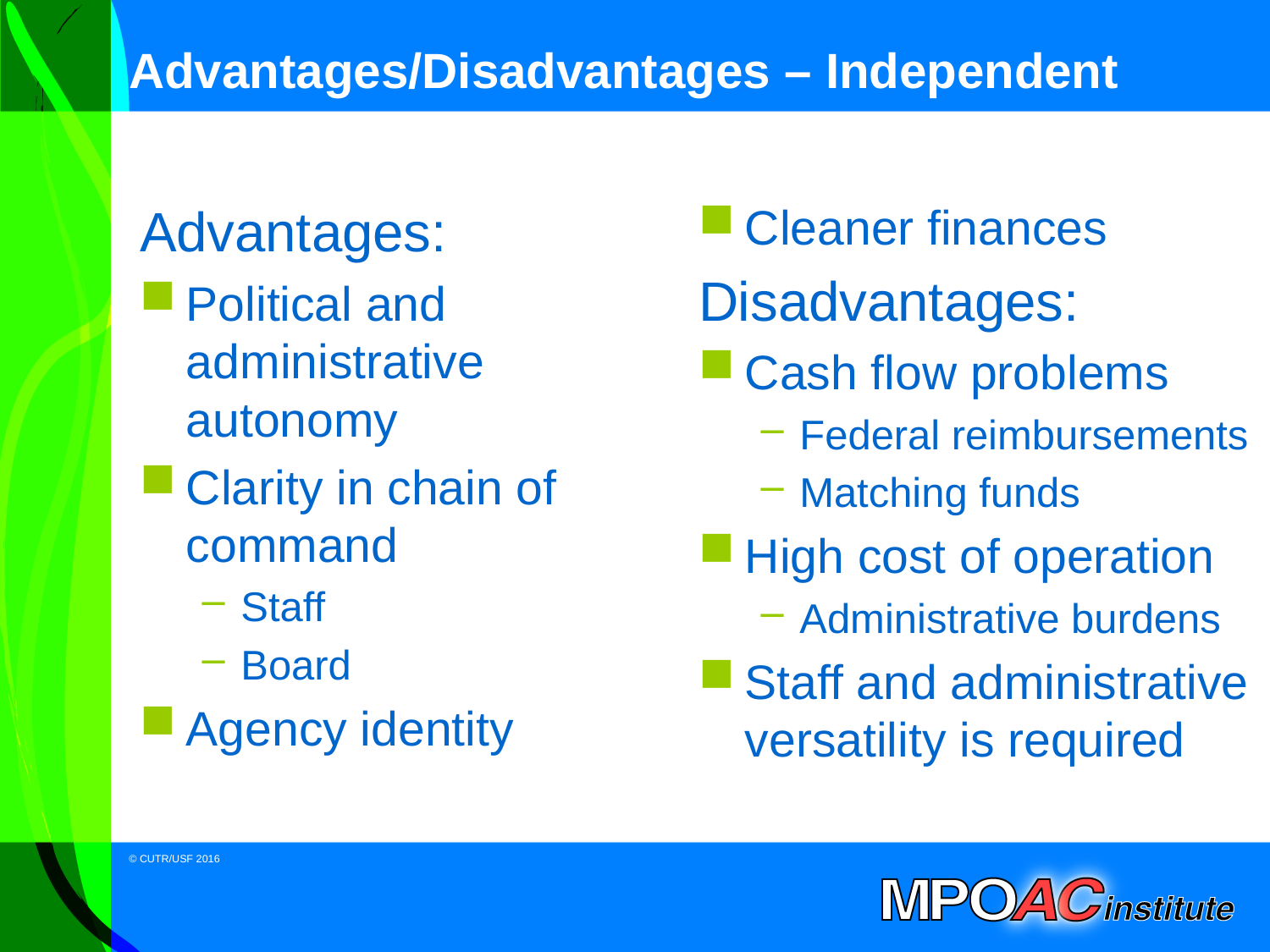

# Advantages/Disadvantages – Independent
Advantages:
Political and administrative autonomy
Clarity in chain of command
Staff
Board
Agency identity
Cleaner finances
Disadvantages:
Cash flow problems
Federal reimbursements
Matching funds
High cost of operation
Administrative burdens
Staff and administrative versatility is required